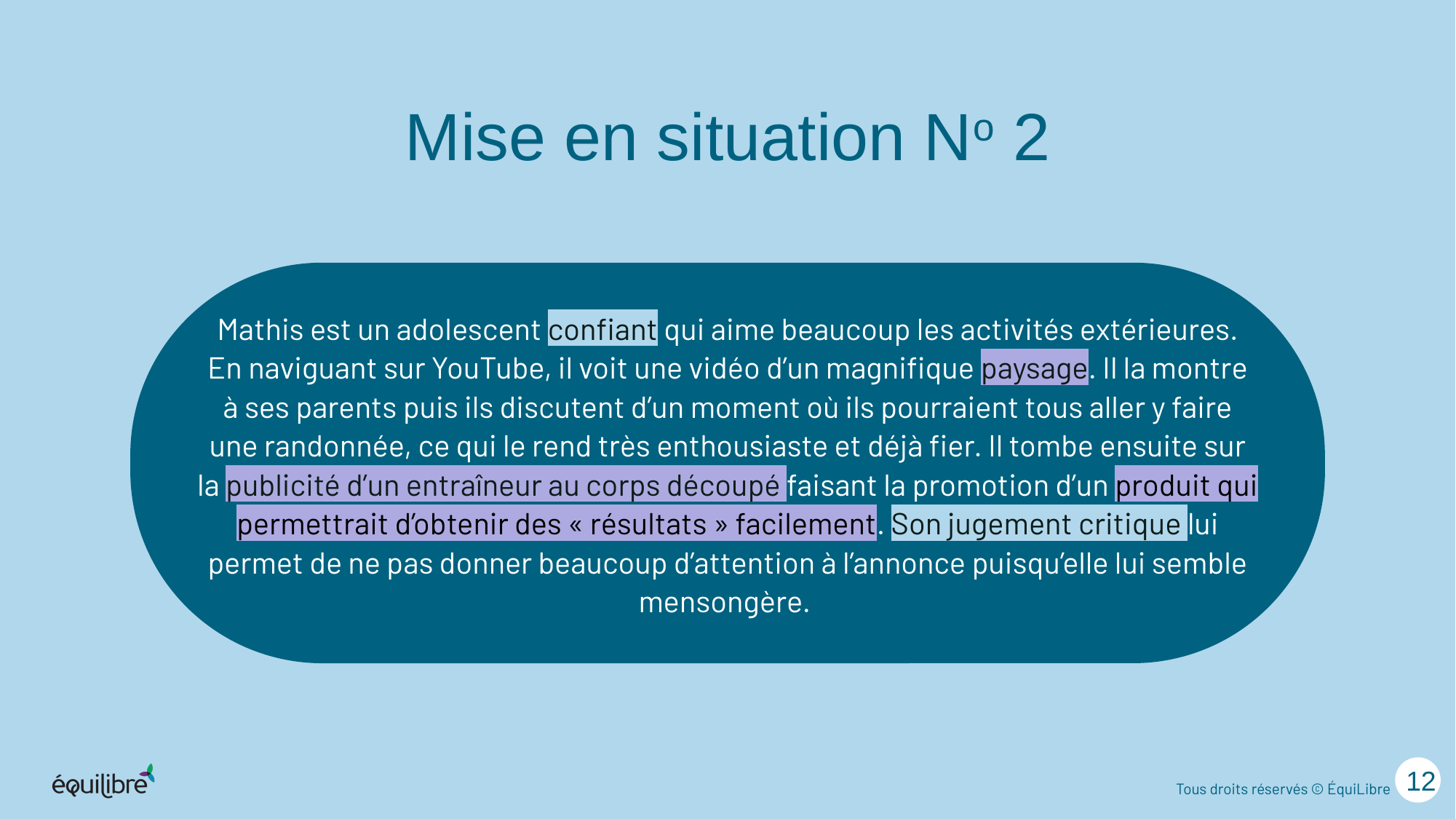

Mise en situation No 2
Mathis est un adolescent confiant qui aime beaucoup les activités extérieures. En naviguant sur YouTube, il voit une vidéo d’un magnifique paysage. Il la montre à ses parents puis ils discutent d’un moment où ils pourraient tous aller y faire une randonnée, ce qui le rend très enthousiaste et déjà fier. Il tombe ensuite sur la publicité d’un entraîneur au corps découpé faisant la promotion d’un produit qui permettrait d’obtenir des « résultats » facilement. Son jugement critique lui permet de ne pas donner beaucoup d’attention à l’annonce puisqu’elle lui semble mensongère.

12